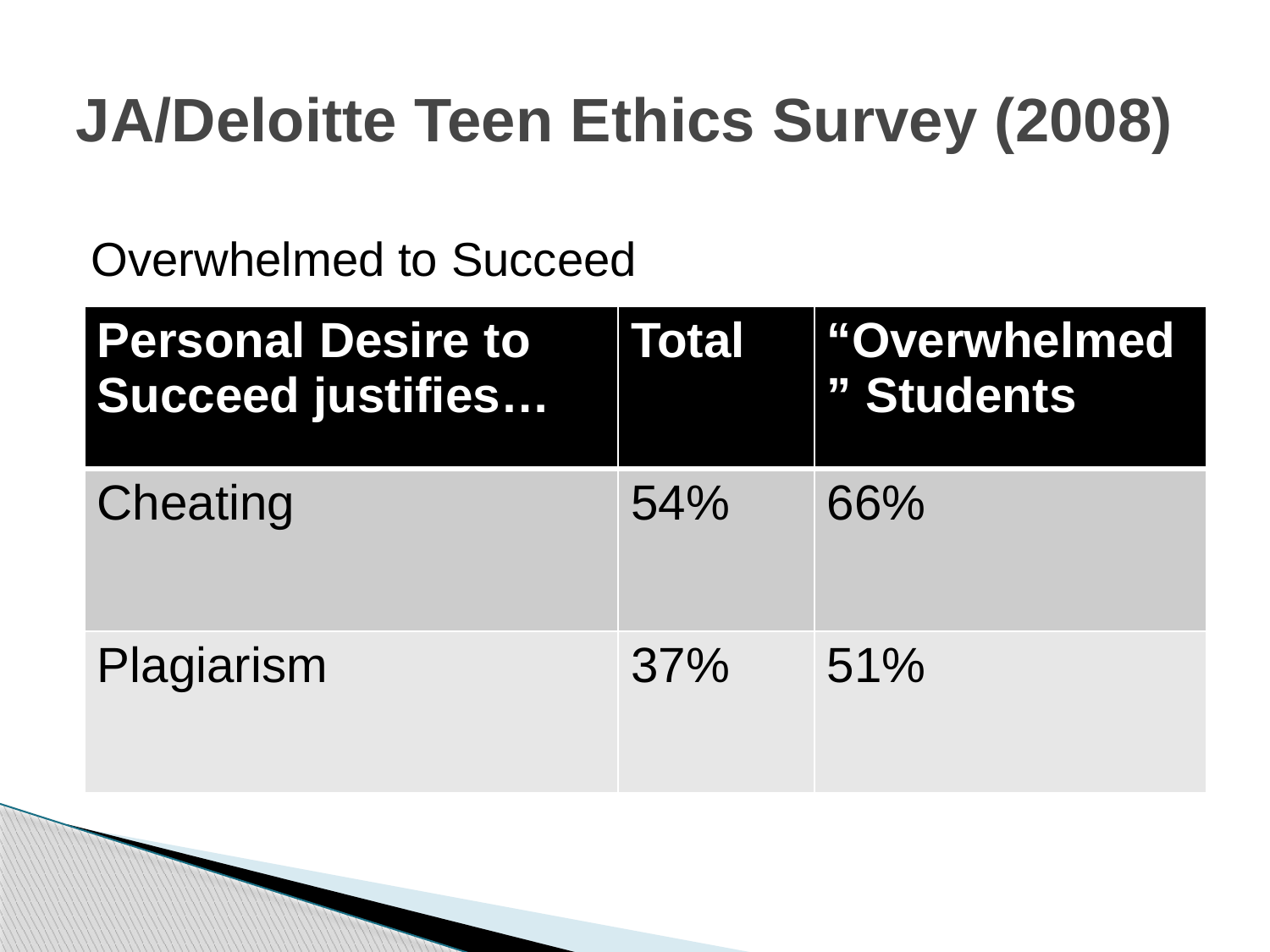

# JA/Deloitte Teen Ethics Survey (2008)
Overwhelmed to Succeed

| Personal Desire to Succeed justifies… | Total | “Overwhelmed” Students |
| --- | --- | --- |
| Cheating | 54% | 66% |
| Plagiarism | 37% | 51% |